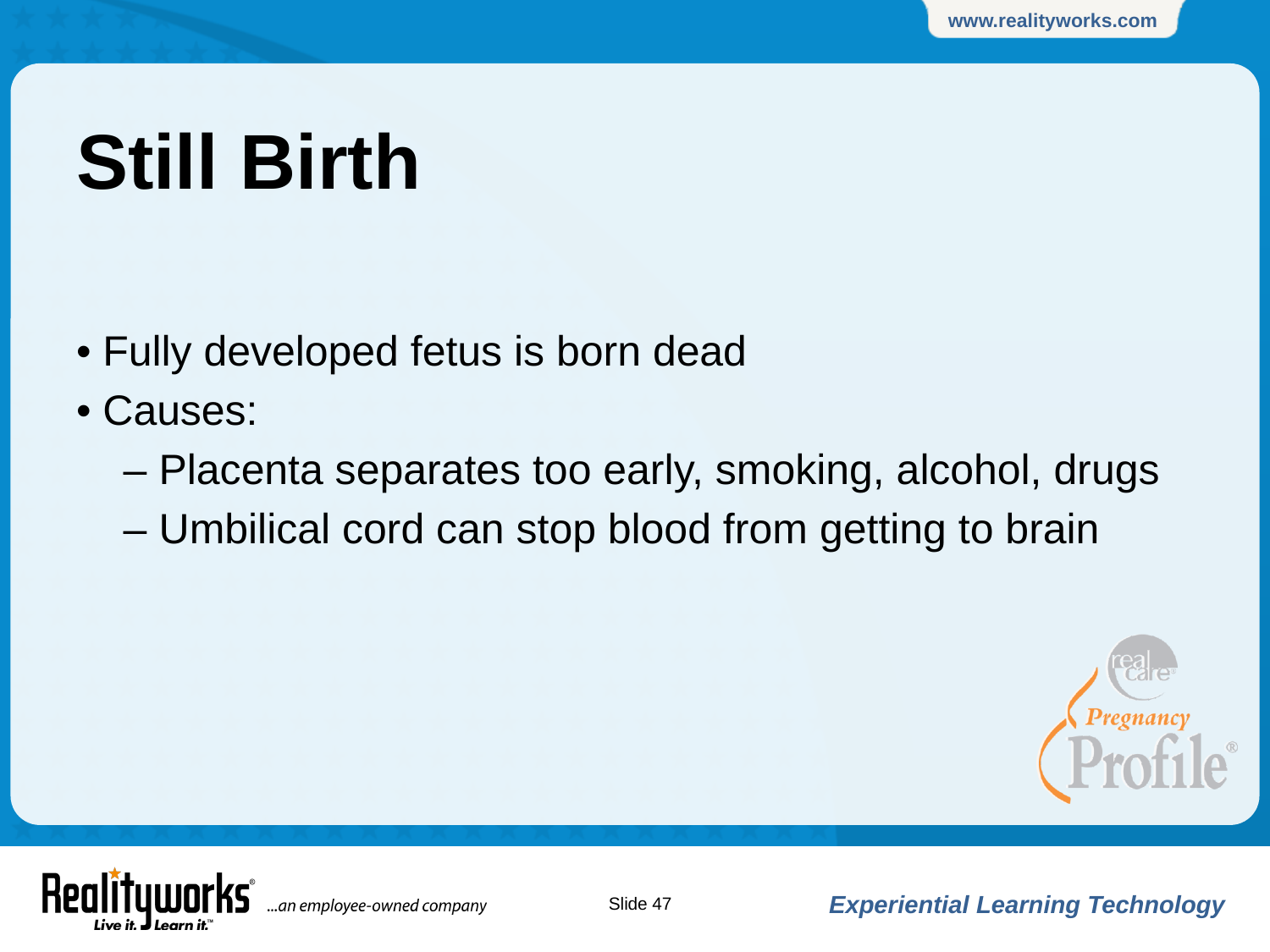

# Still Birth
• Fully developed fetus is born dead
• Causes:
    – Placenta separates too early, smoking, alcohol, drugs
    – Umbilical cord can stop blood from getting to brain
Slide 47
Experiential Learning Technology